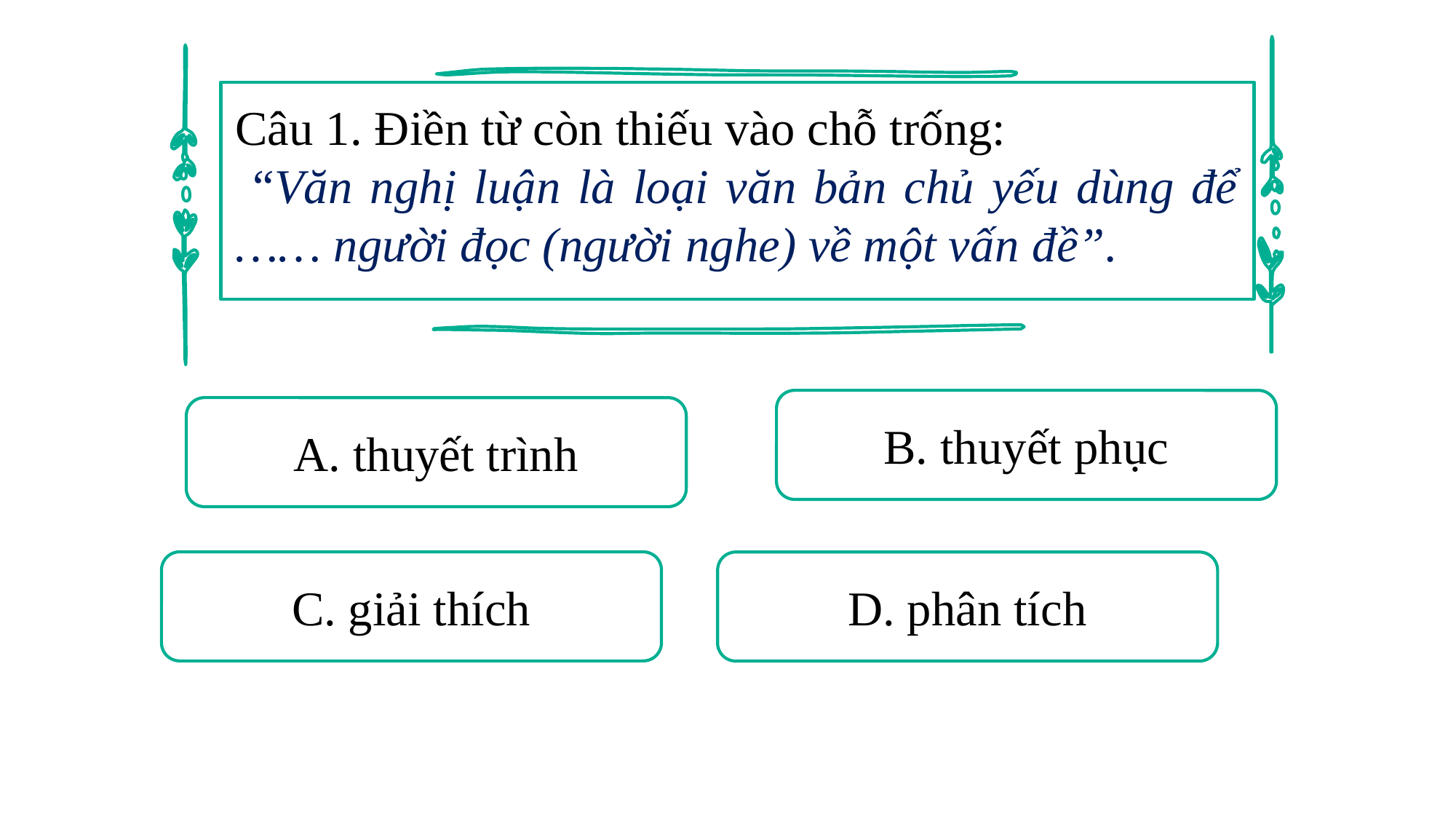

Câu 1. Điền từ còn thiếu vào chỗ trống:
 “Văn nghị luận là loại văn bản chủ yếu dùng để …… người đọc (người nghe) về một vấn đề”.
B. thuyết phục
A. thuyết trình
C. giải thích
D. phân tích